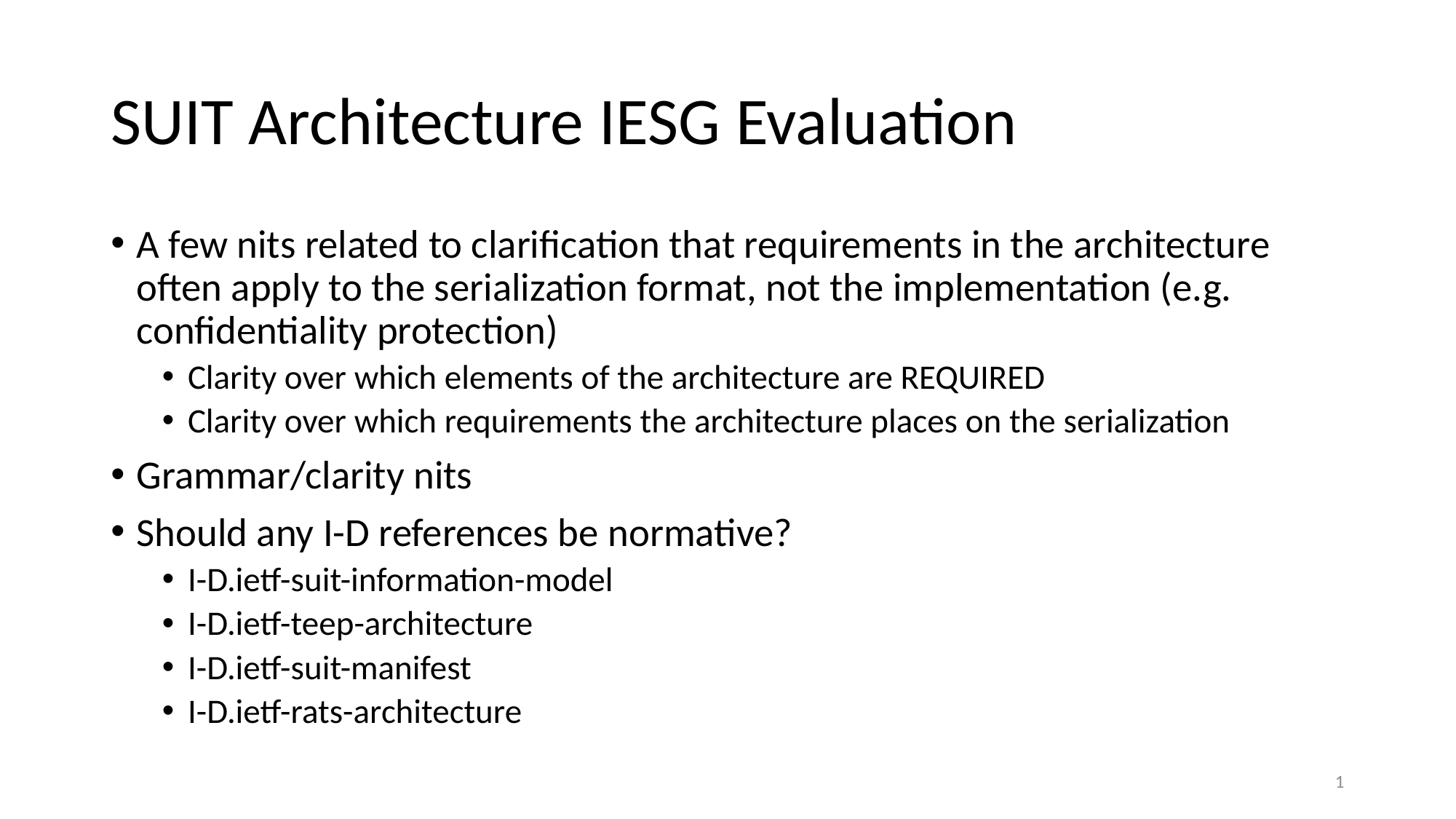

# SUIT Architecture IESG Evaluation
A few nits related to clarification that requirements in the architecture often apply to the serialization format, not the implementation (e.g. confidentiality protection)
Clarity over which elements of the architecture are REQUIRED
Clarity over which requirements the architecture places on the serialization
Grammar/clarity nits
Should any I-D references be normative?
I-D.ietf-suit-information-model
I-D.ietf-teep-architecture
I-D.ietf-suit-manifest
I-D.ietf-rats-architecture
1